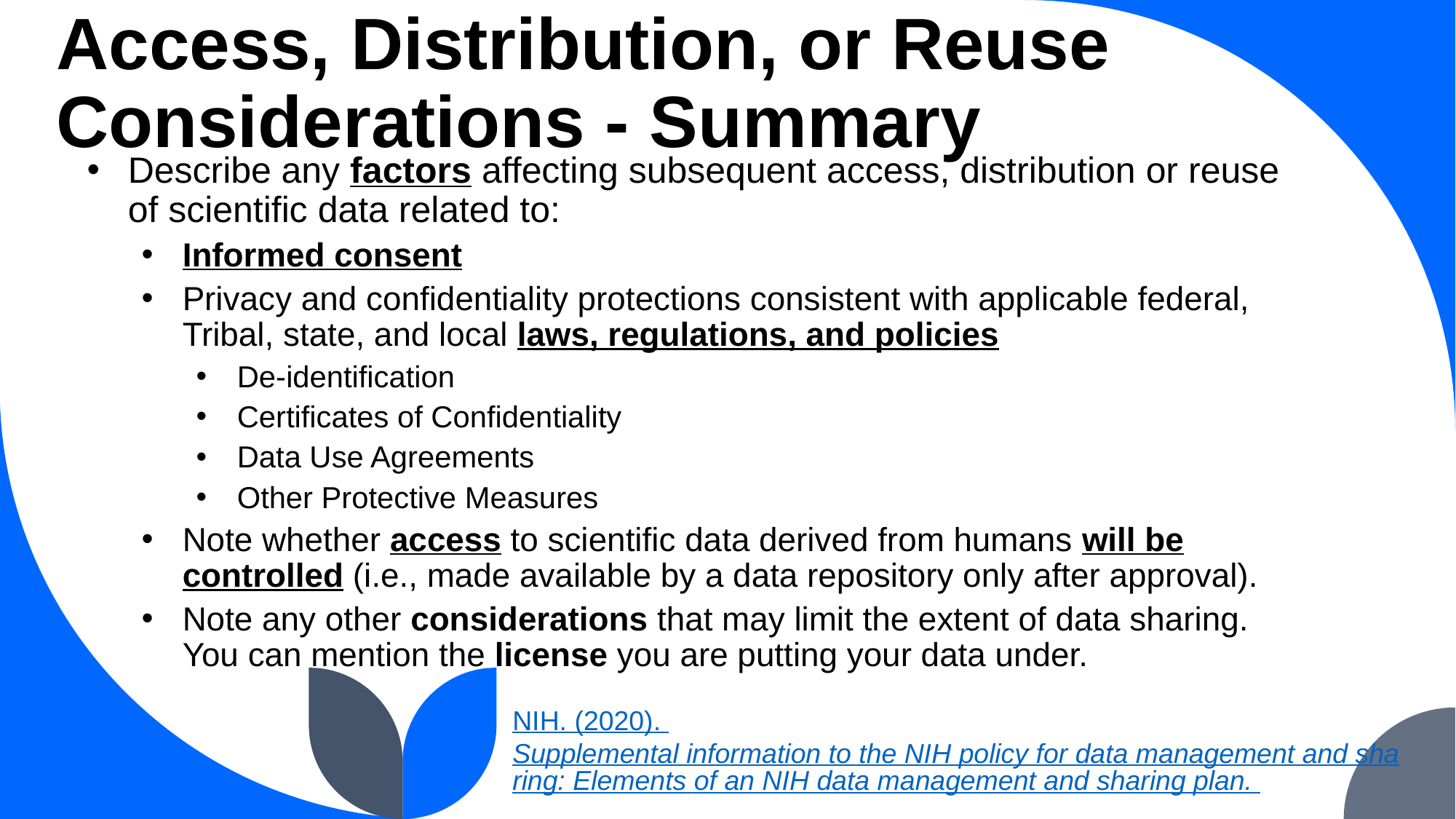

# Access, Distribution, or Reuse Considerations - Summary
Describe any factors affecting subsequent access, distribution or reuse of scientific data related to:
Informed consent
Privacy and confidentiality protections consistent with applicable federal, Tribal, state, and local laws, regulations, and policies
De-identification
Certificates of Confidentiality
Data Use Agreements
Other Protective Measures
Note whether access to scientific data derived from humans will be controlled (i.e., made available by a data repository only after approval).
Note any other considerations that may limit the extent of data sharing. You can mention the license you are putting your data under.
NIH. (2020). Supplemental information to the NIH policy for data management and sharing: Elements of an NIH data management and sharing plan.